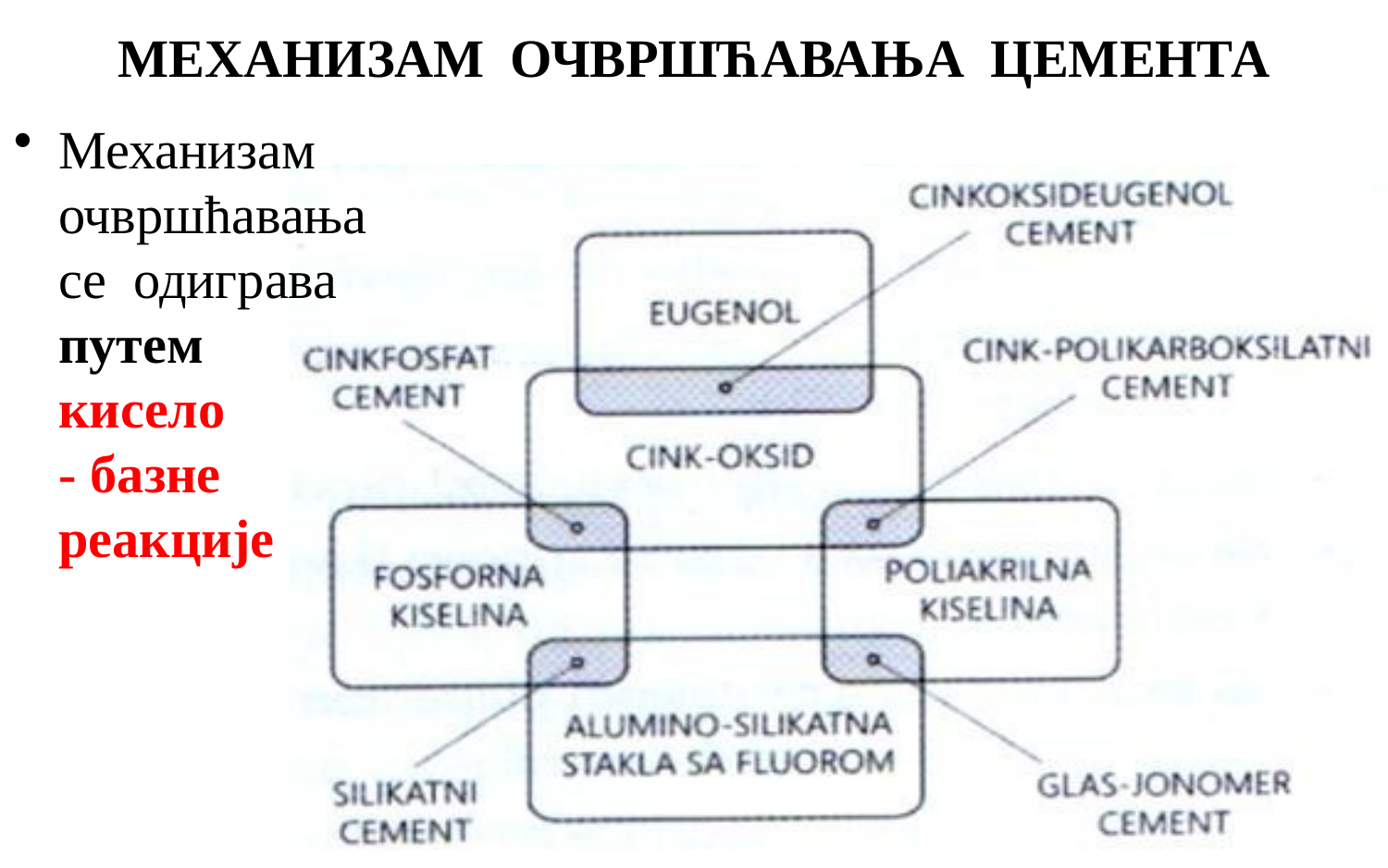

МЕХАНИЗАМ  ОЧВРШЋАВАЊА  ЦЕМЕНТА
Механизам  очвршћавања  се  одиграва  путем  кисело
- базне  реакције